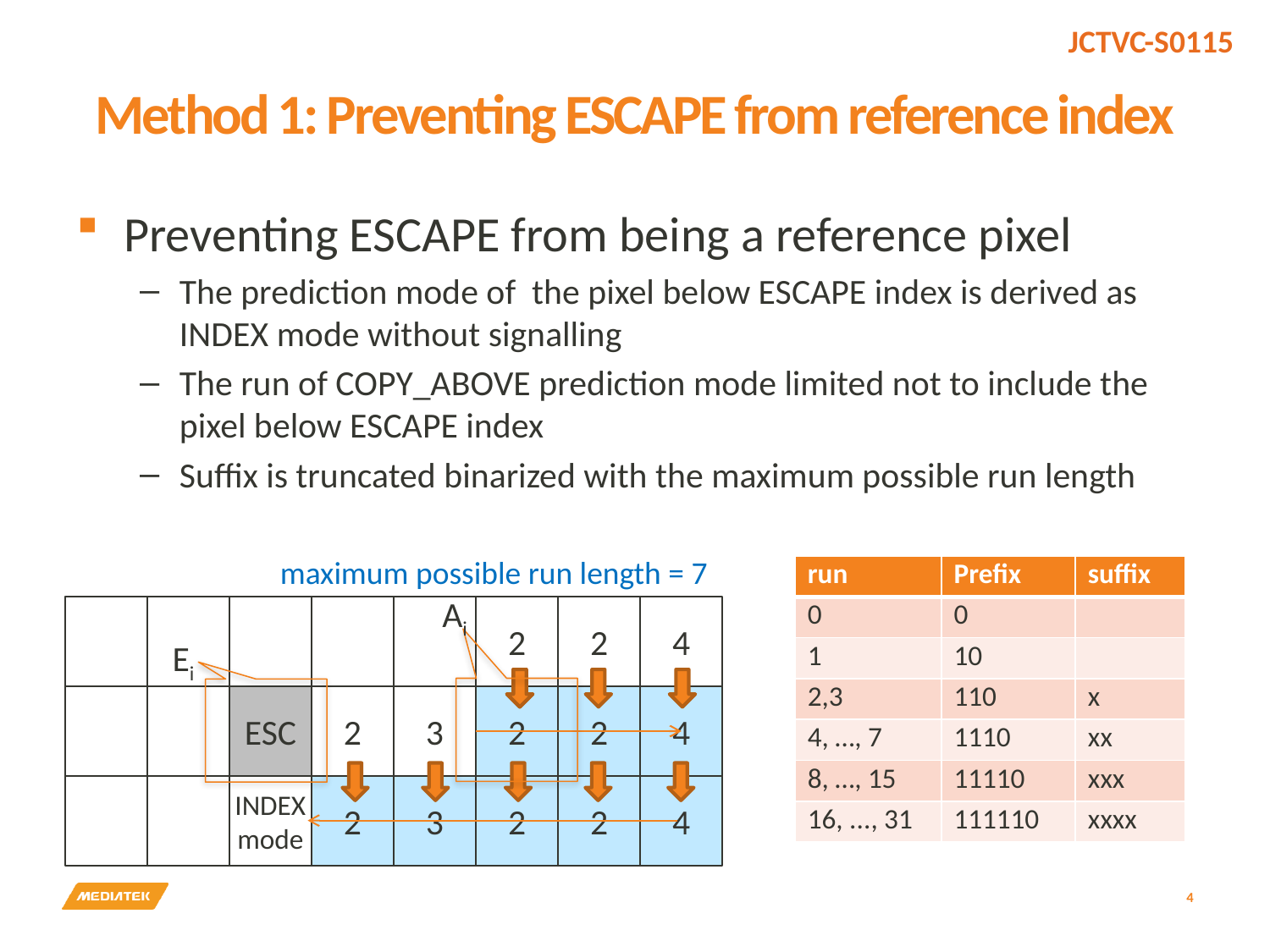

# Method 1: Preventing ESCAPE from reference index
Preventing ESCAPE from being a reference pixel
The prediction mode of  the pixel below ESCAPE index is derived as INDEX mode without signalling
The run of COPY_ABOVE prediction mode limited not to include the pixel below ESCAPE index
Suffix is truncated binarized with the maximum possible run length
maximum possible run length = 7
| run | Prefix | suffix |
| --- | --- | --- |
| 0 | 0 |  |
| 1 | 10 |  |
| 2,3 | 110 | x |
| 4, …, 7 | 1110 | xx |
| 8, …, 15 | 11110 | xxx |
| 16, ..., 31 | 111110 | xxxx |
Ai

2
2
4

ESC
2
3
2
2
4

INDEX
mode
3
2
2
4
2
Ei

4